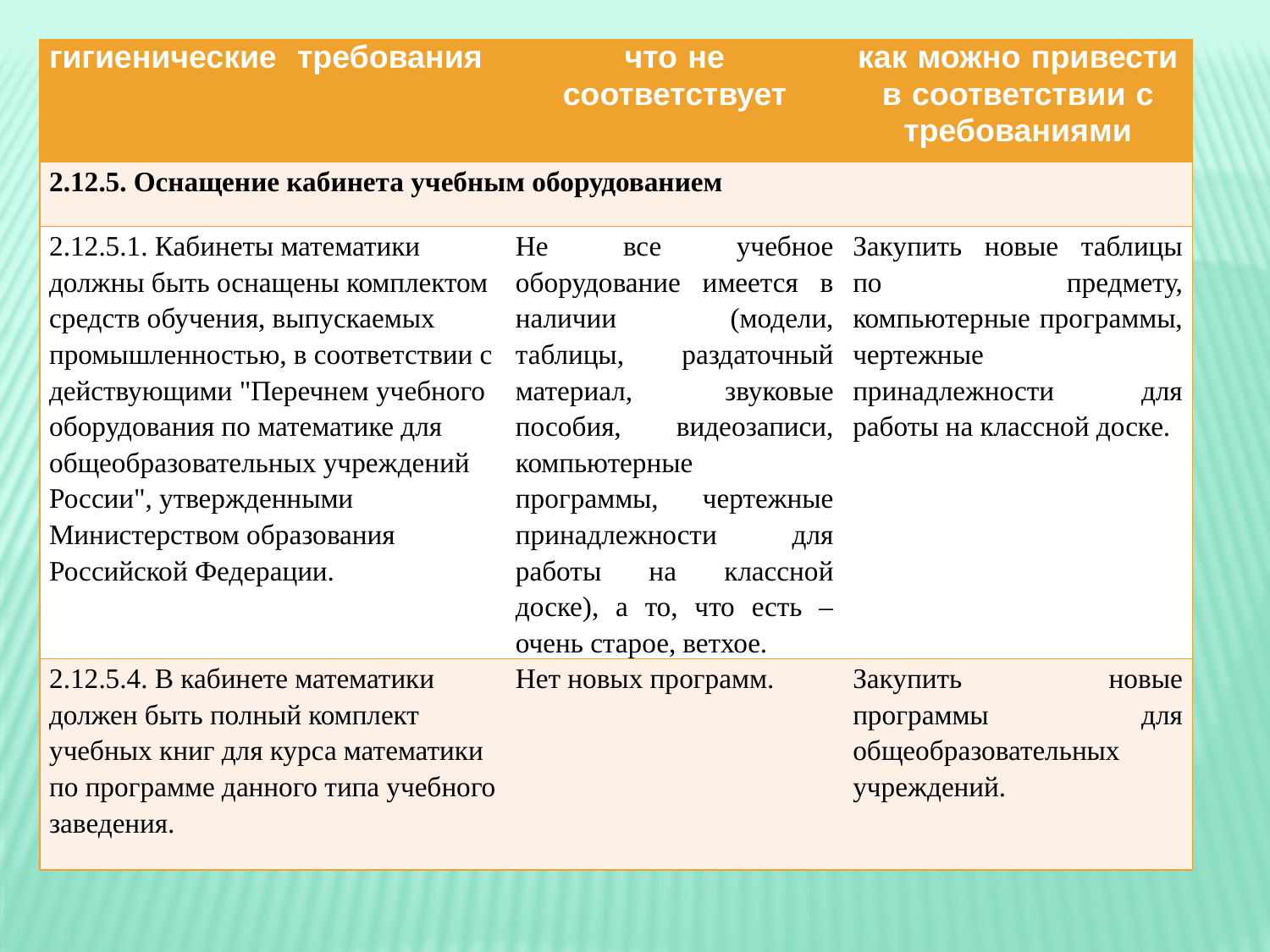

| гигиенические требования | что не соответствует | как можно привести в соответствии с требованиями |
| --- | --- | --- |
| 2.12.5. Оснащение кабинета учебным оборудованием |  |  |
| 2.12.5.1. Кабинеты математики должны быть оснащены комплектом средств обучения, выпускаемых промышленностью, в соответствии с действующими "Перечнем учебного оборудования по математике для общеобразовательных учреждений России", утвержденными Министерством образования Российской Федерации. | Не все учебное оборудование имеется в наличии (модели, таблицы, раздаточный материал, звуковые пособия, видеозаписи, компьютерные программы, чертежные принадлежности для работы на классной доске), а то, что есть – очень старое, ветхое. | Закупить новые таблицы по предмету, компьютерные программы, чертежные принадлежности для работы на классной доске. |
| 2.12.5.4. В кабинете математики должен быть полный комплект учебных книг для курса математики по программе данного типа учебного заведения. | Нет новых программ. | Закупить новые программы для общеобразовательных учреждений. |